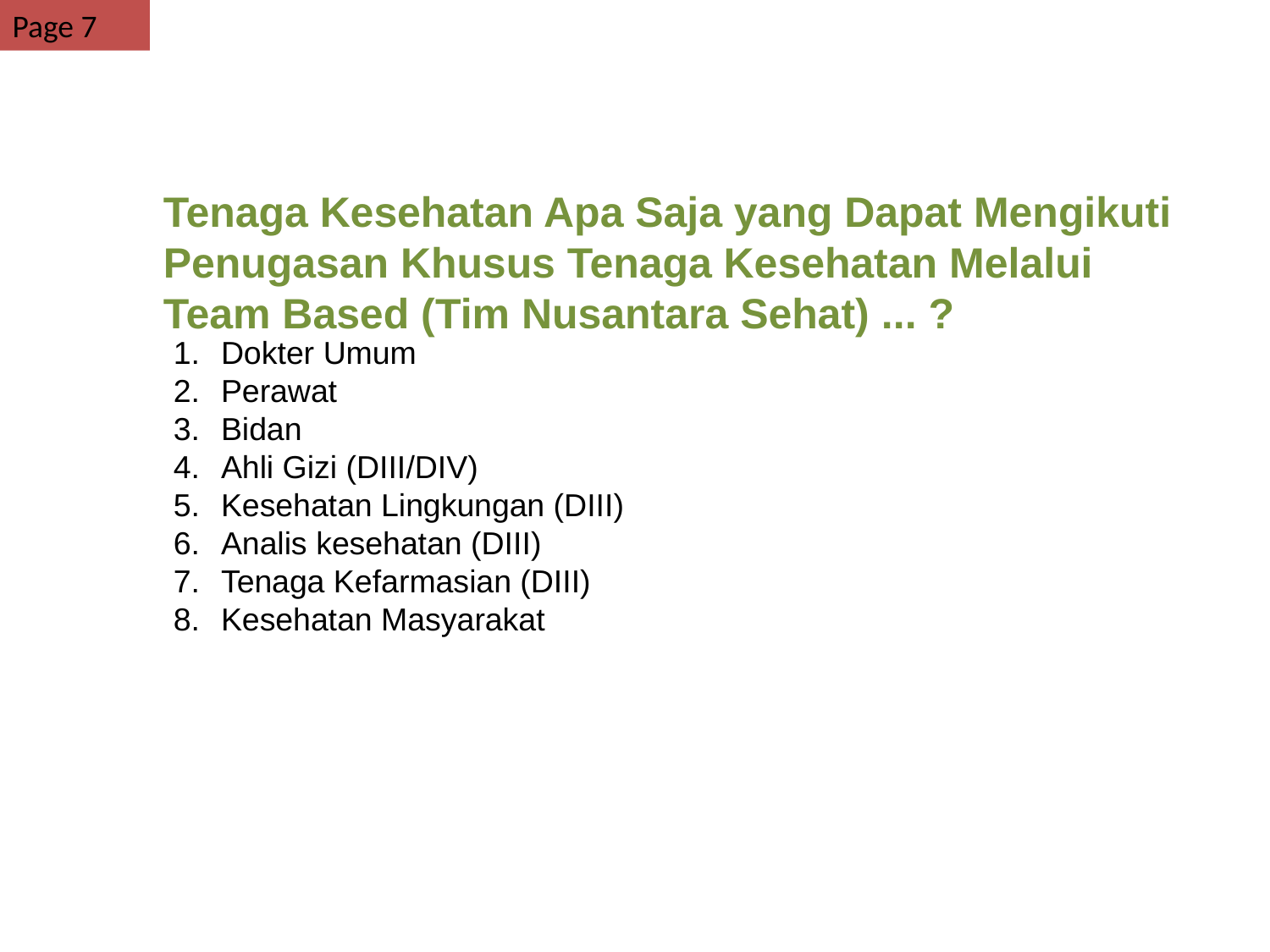

Page 7
Tenaga Kesehatan Apa Saja yang Dapat Mengikuti Penugasan Khusus Tenaga Kesehatan Melalui Team Based (Tim Nusantara Sehat) ... ?
Dokter Umum
Perawat
Bidan
Ahli Gizi (DIII/DIV)
Kesehatan Lingkungan (DIII)
Analis kesehatan (DIII)
Tenaga Kefarmasian (DIII)
Kesehatan Masyarakat